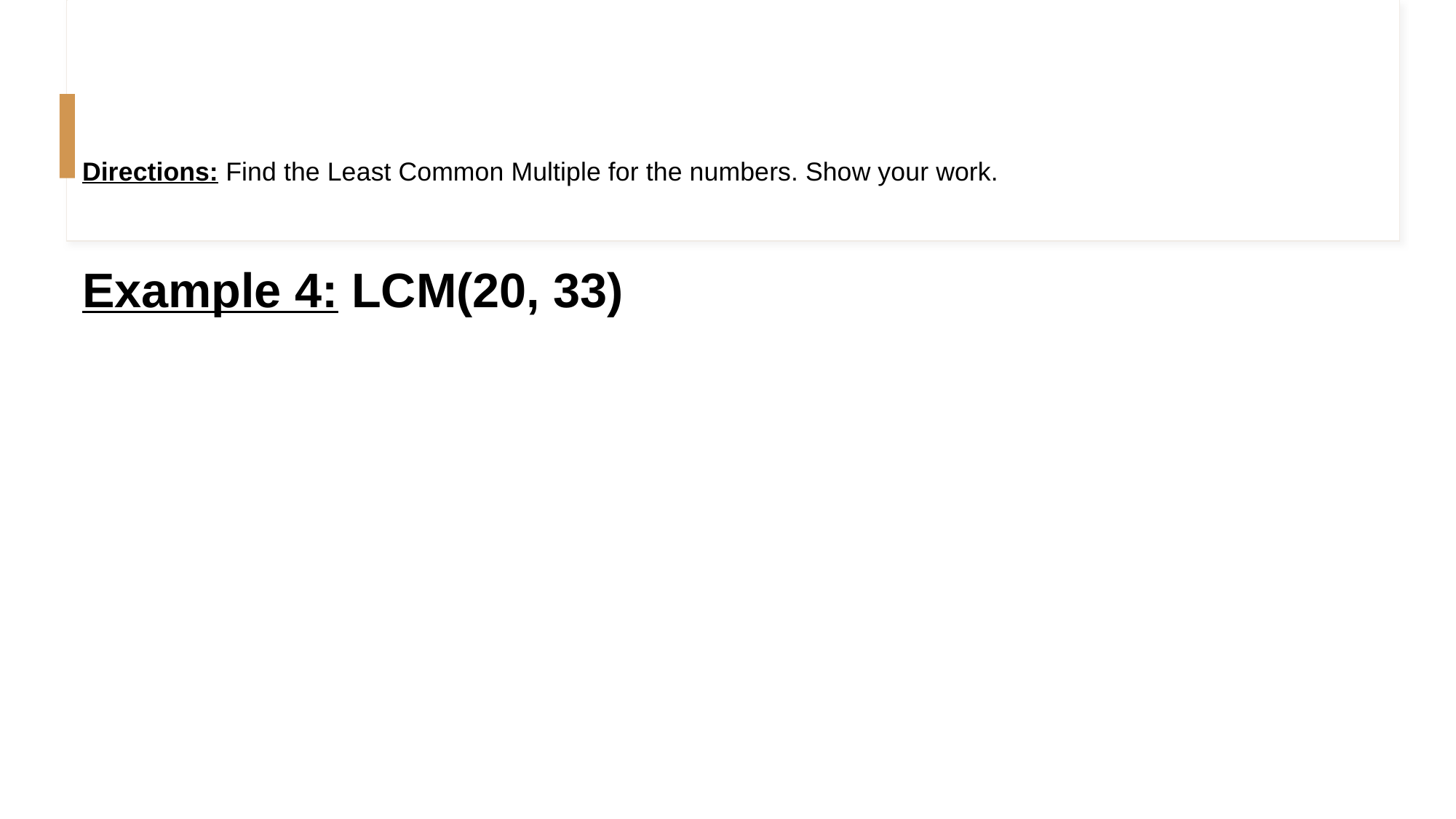

# Directions: Find the Least Common Multiple for the numbers. Show your work.
Example 4: LCM(20, 33)